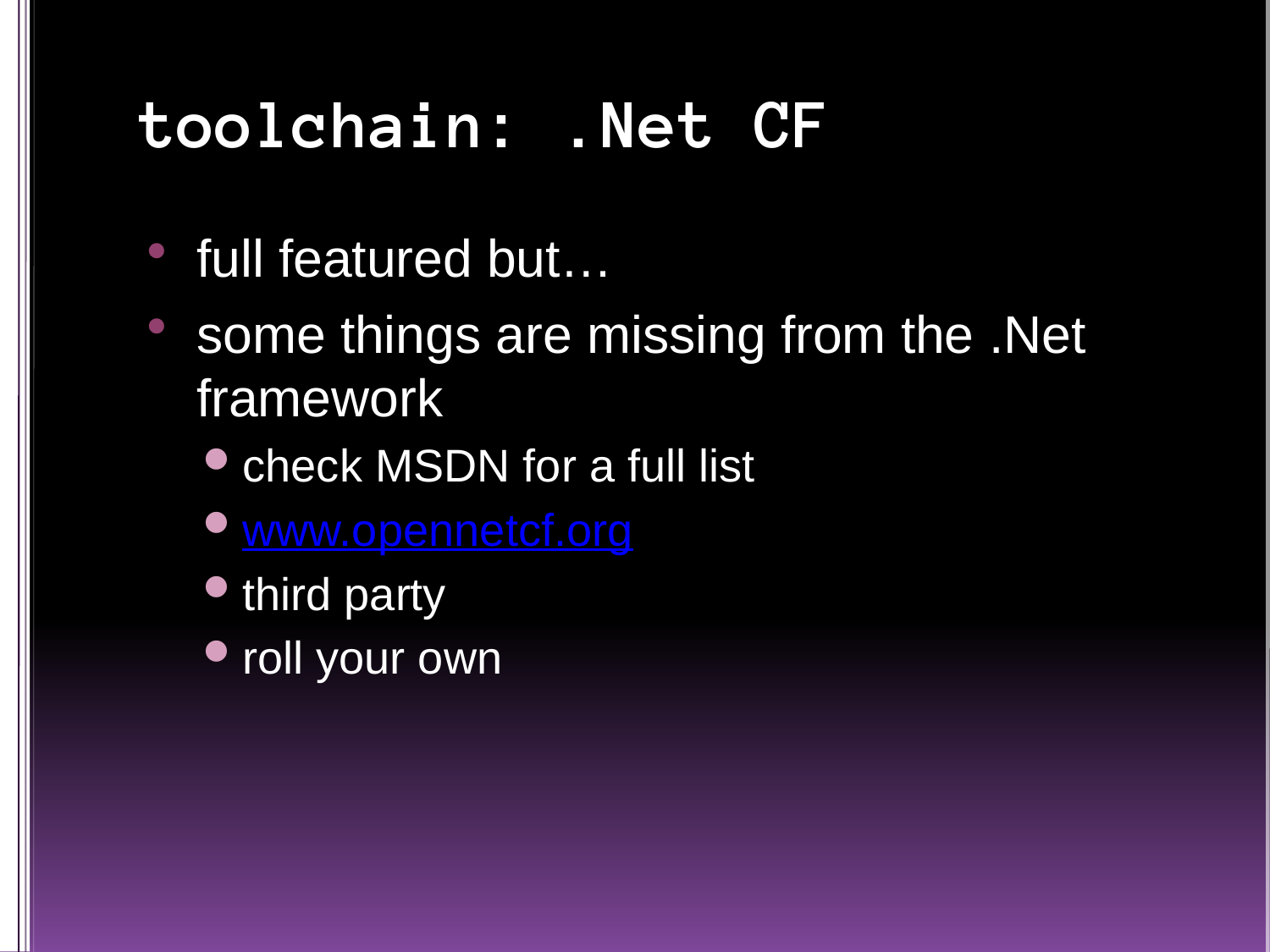

# toolchain: .Net CF
full featured but…
some things are missing from the .Net framework
check MSDN for a full list
www.opennetcf.org
third party
roll your own